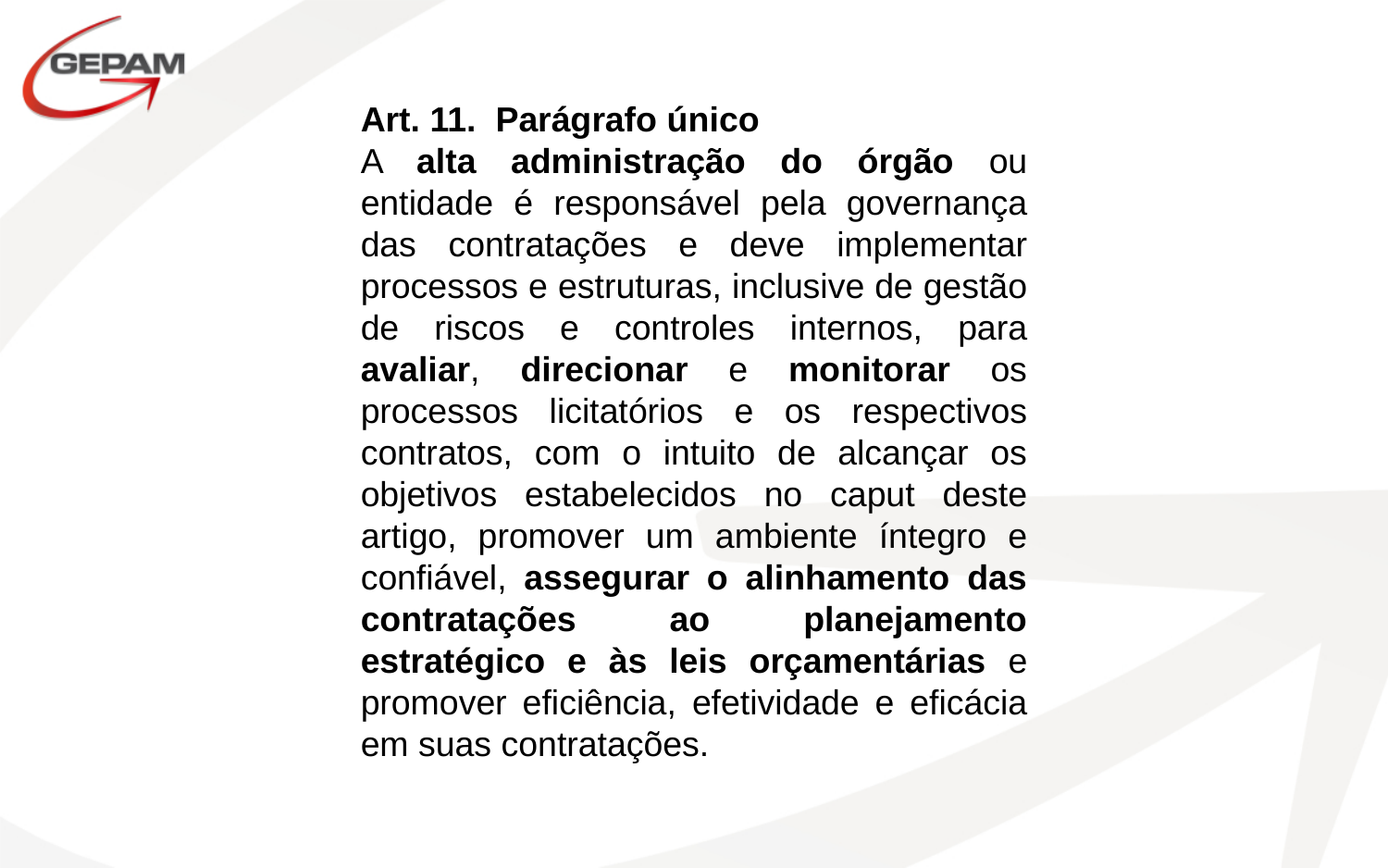

Art. 11.  Parágrafo único
A alta administração do órgão ou entidade é responsável pela governança das contratações e deve implementar processos e estruturas, inclusive de gestão de riscos e controles internos, para avaliar, direcionar e monitorar os processos licitatórios e os respectivos contratos, com o intuito de alcançar os objetivos estabelecidos no caput deste artigo, promover um ambiente íntegro e confiável, assegurar o alinhamento das contratações ao planejamento estratégico e às leis orçamentárias e promover eficiência, efetividade e eficácia em suas contratações.